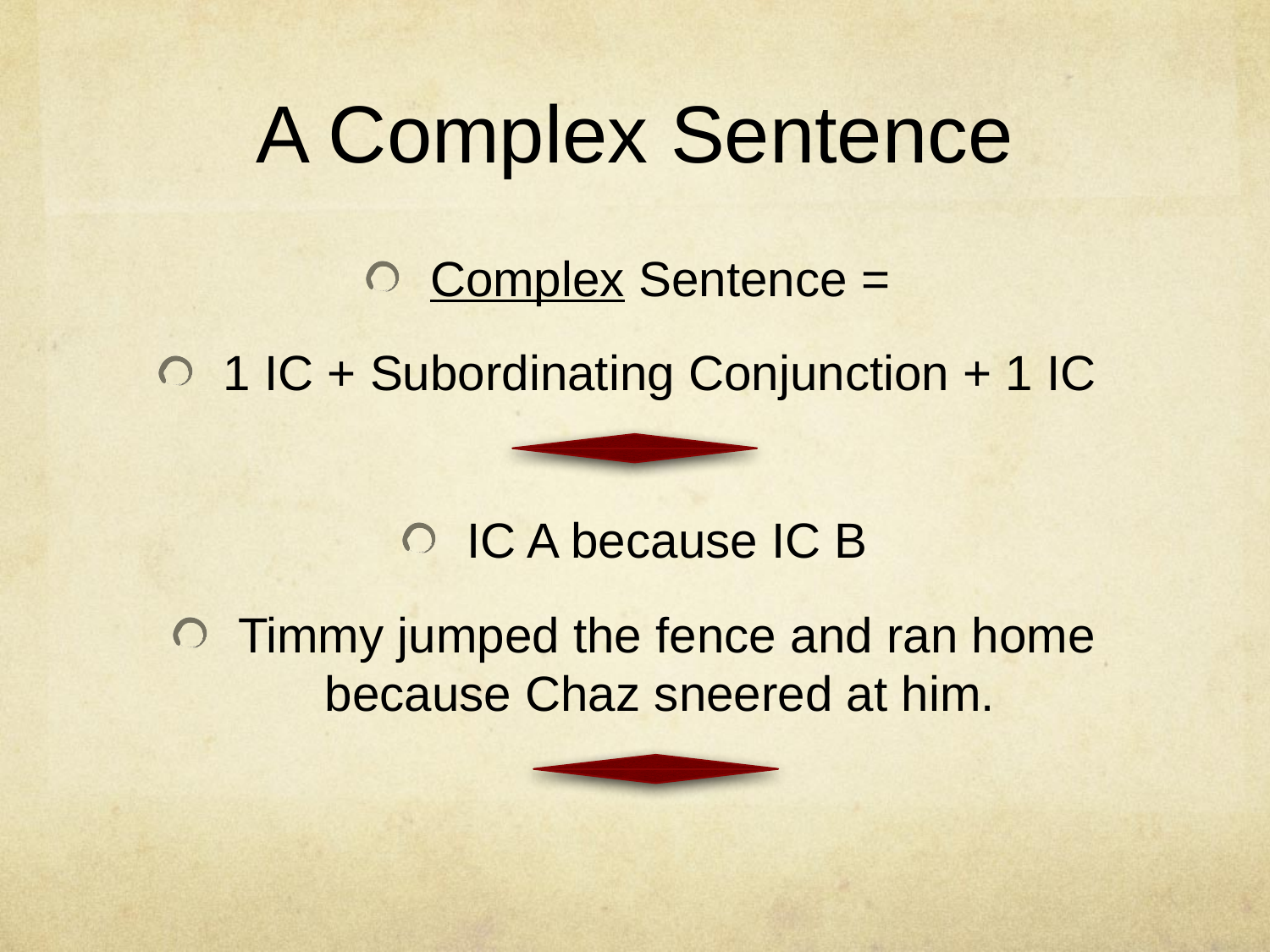

# A Complex Sentence
Complex Sentence =
1 IC + Subordinating Conjunction + 1 IC

IC A because IC B
Timmy jumped the fence and ran home because Chaz sneered at him.